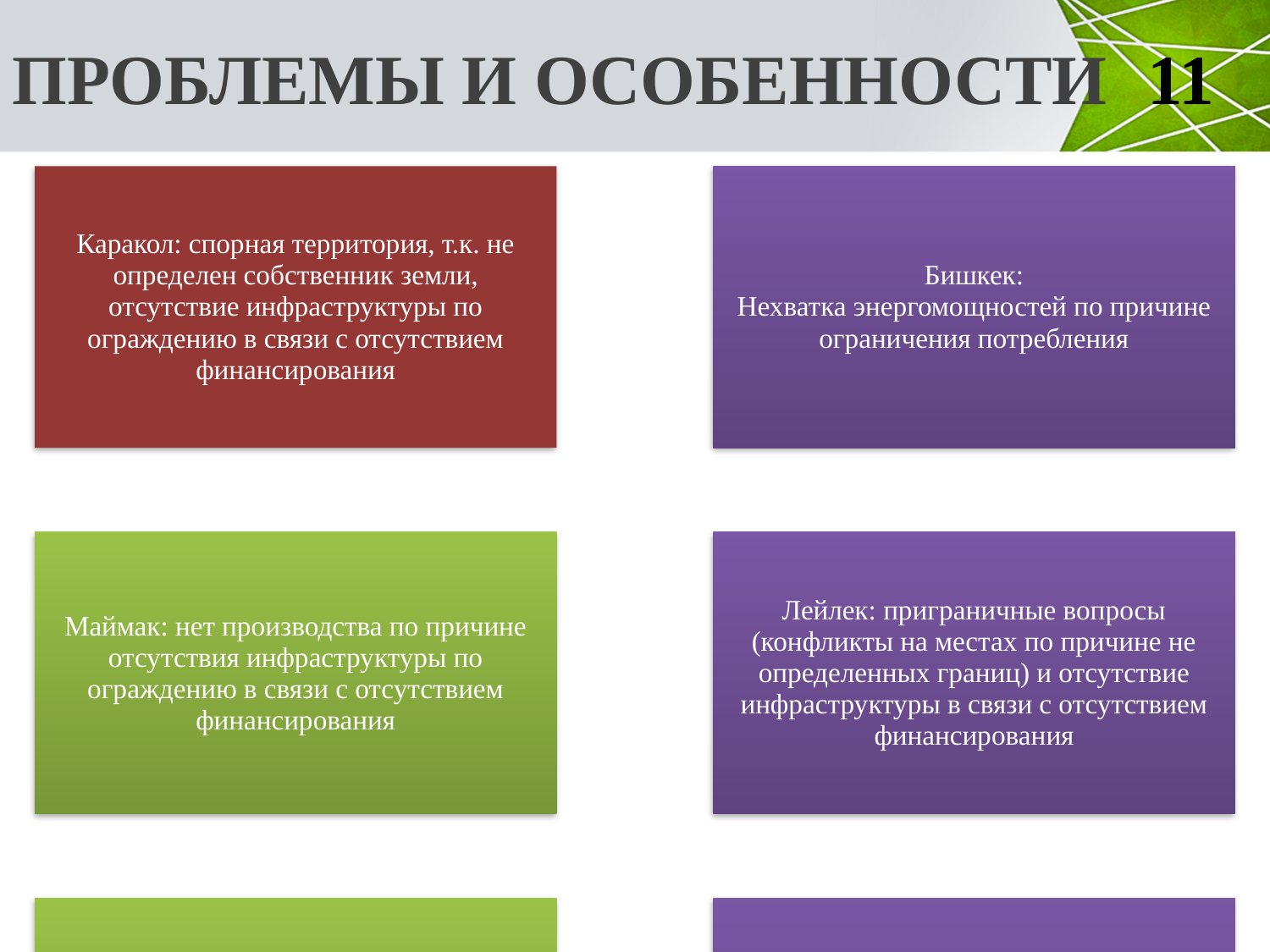

# ПРОБЛЕМЫ И ОСОБЕННОСТИ
11
Каракол: спорная территория, т.к. не определен собственник земли, отсутствие инфраструктуры по ограждению в связи с отсутствием финансирования
Бишкек:
Нехватка энергомощностей по причине ограничения потребления
Маймак: нет производства по причине отсутствия инфраструктуры по ограждению в связи с отсутствием финансирования
Лейлек: приграничные вопросы (конфликты на местах по причине не определенных границ) и отсутствие инфраструктуры в связи с отсутствием финансирования